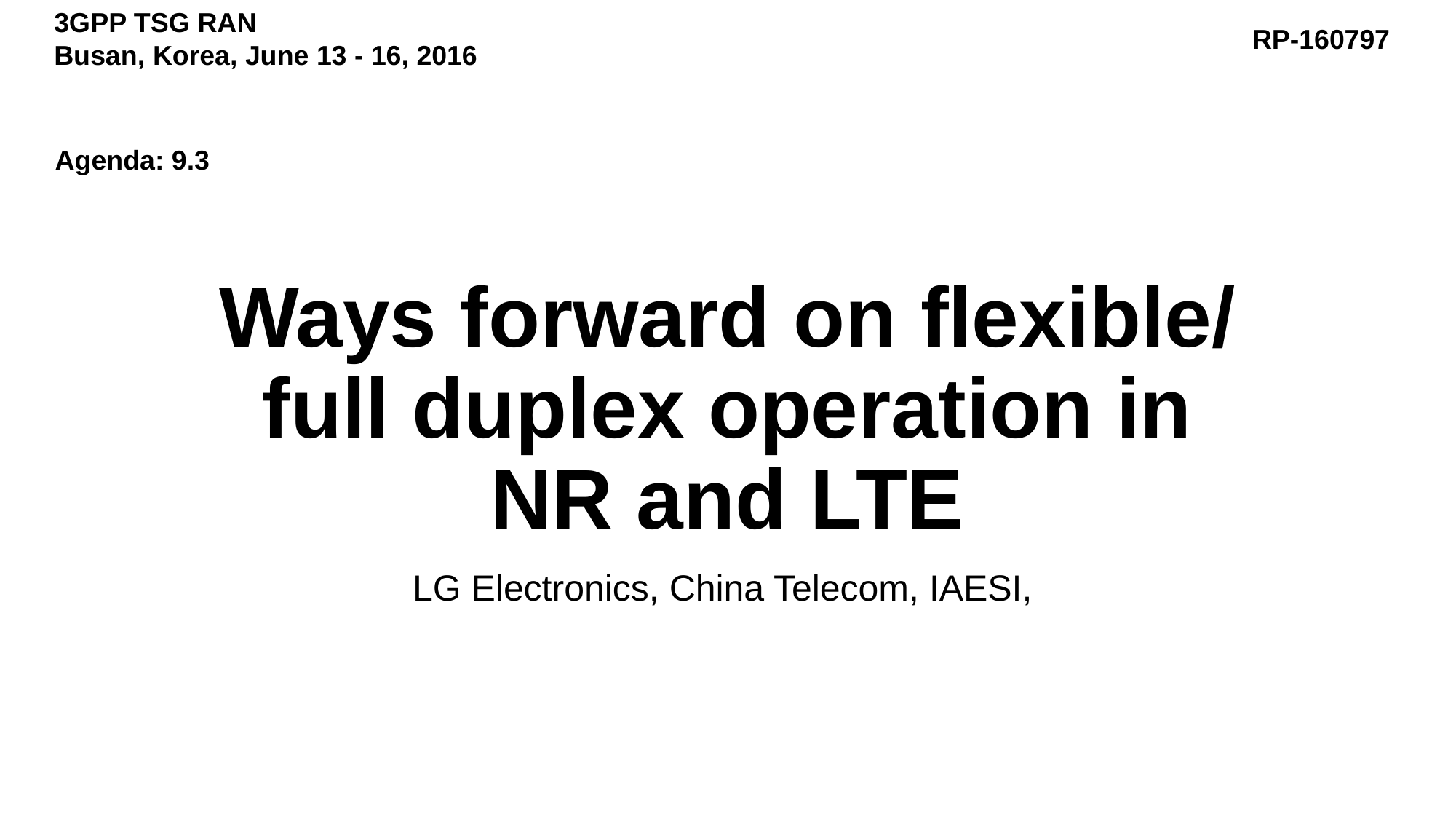

3GPP TSG RAN
Busan, Korea, June 13 - 16, 2016
 RP-160797
Agenda: 9.3
# Ways forward on flexible/full duplex operation in NR and LTE
LG Electronics, China Telecom, IAESI,